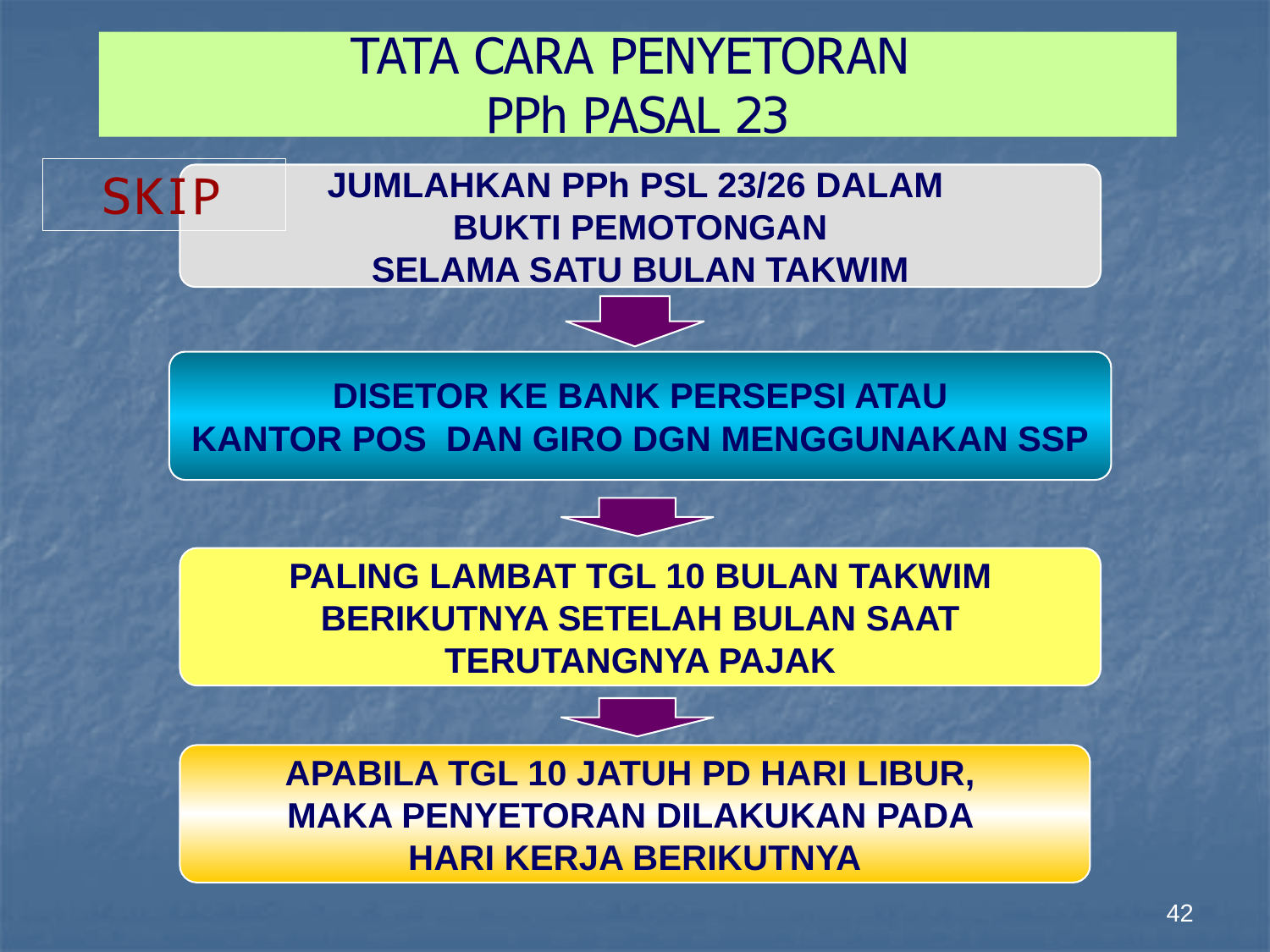

# TATA CARA PENYETORAN PPh PASAL 23
SKIP
JUMLAHKAN PPh PSL 23/26 DALAM
BUKTI PEMOTONGAN
SELAMA SATU BULAN TAKWIM

DISETOR KE BANK PERSEPSI ATAU
KANTOR POS  DAN GIRO DGN MENGGUNAKAN SSP

PALING LAMBAT TGL 10 BULAN TAKWIM
BERIKUTNYA SETELAH BULAN SAAT
TERUTANGNYA PAJAK

APABILA TGL 10 JATUH PD HARI LIBUR,
MAKA PENYETORAN DILAKUKAN PADA
HARI KERJA BERIKUTNYA

42